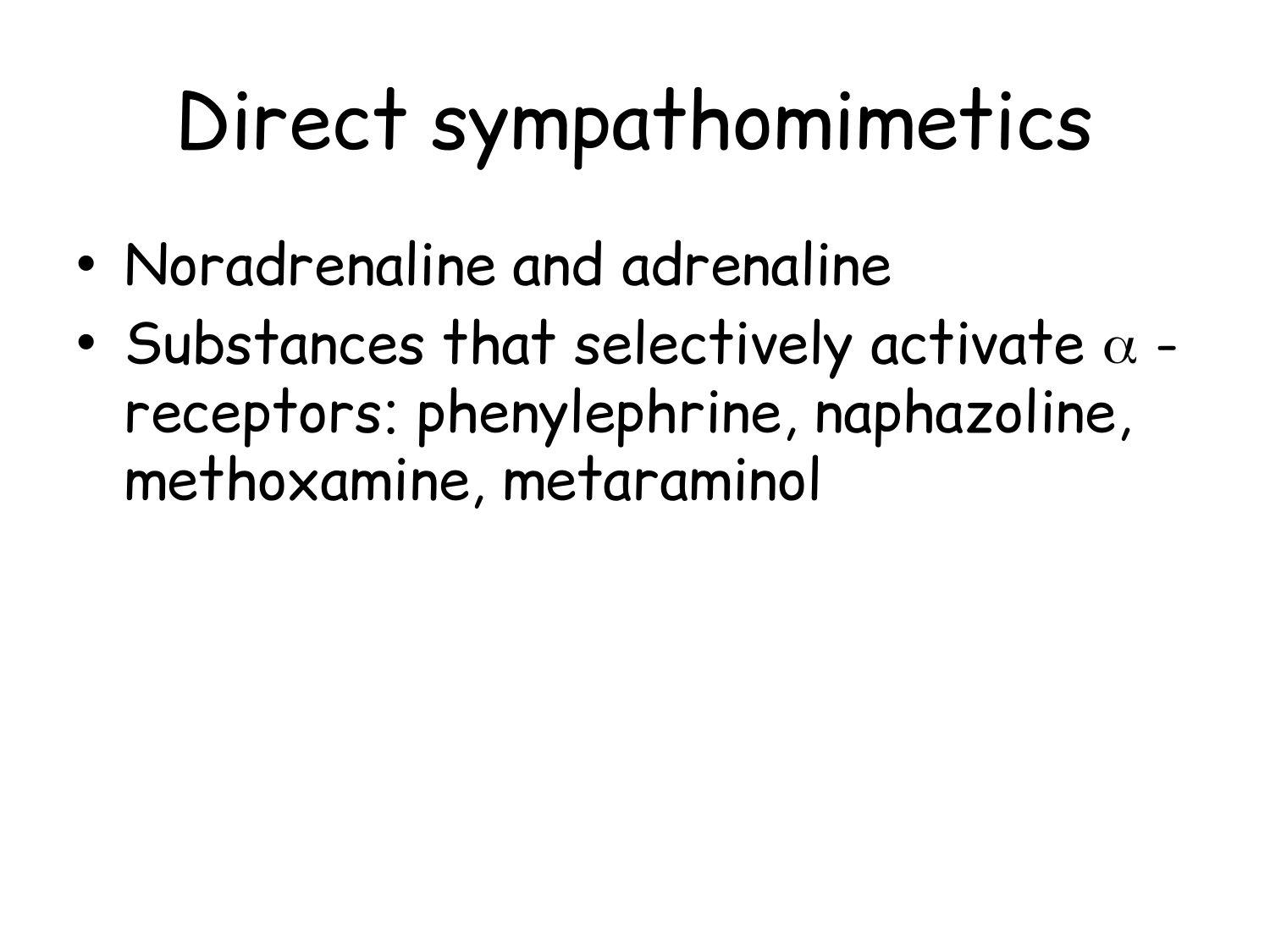

# Direct sympathomimetics
Noradrenaline and adrenaline
Substances that selectively activate α -receptors: phenylephrine, naphazoline, methoxamine, metaraminol